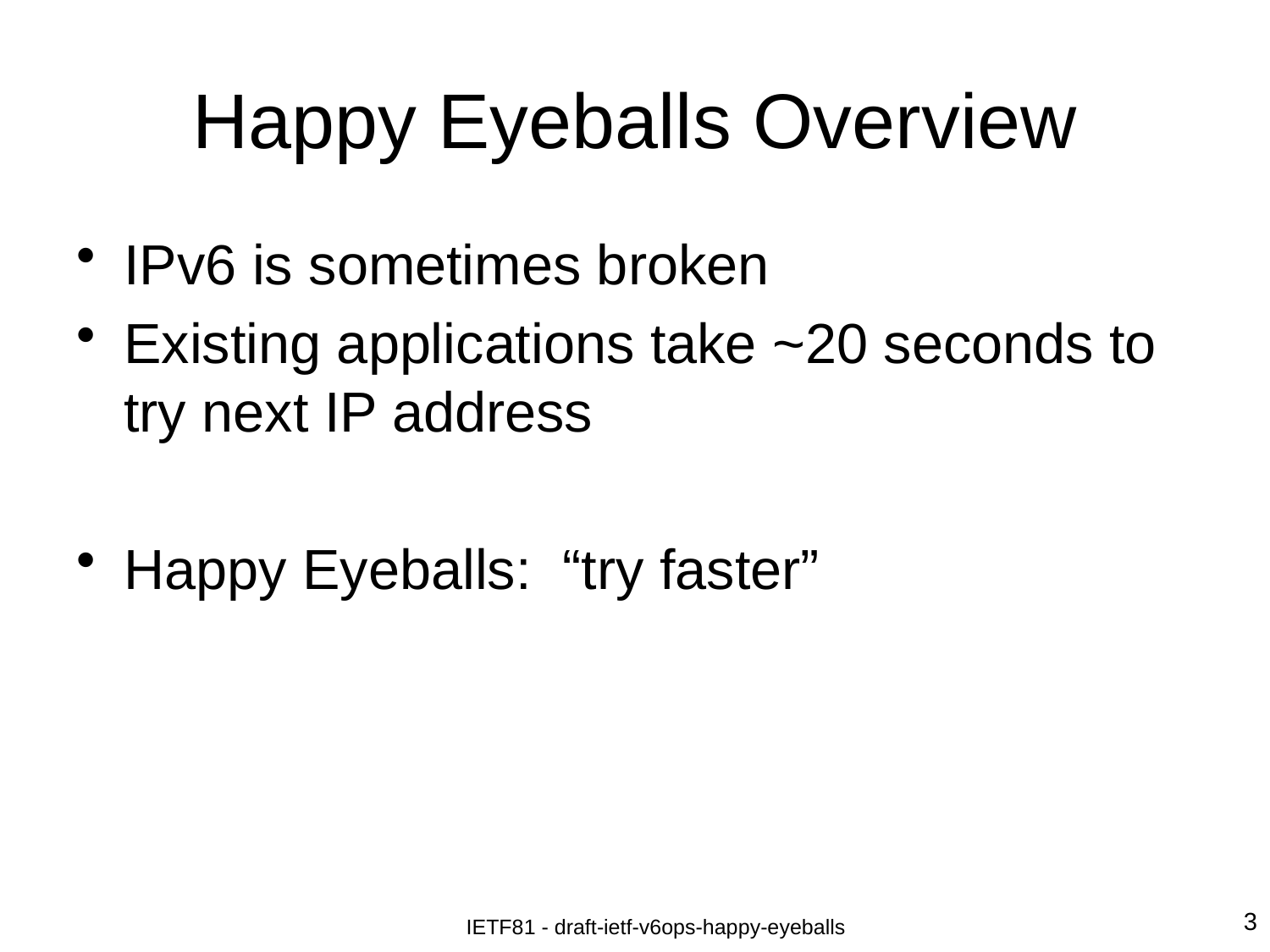

# Happy Eyeballs Overview
IPv6 is sometimes broken
Existing applications take ~20 seconds to try next IP address

Happy Eyeballs:  “try faster”
3
IETF81 - draft-ietf-v6ops-happy-eyeballs